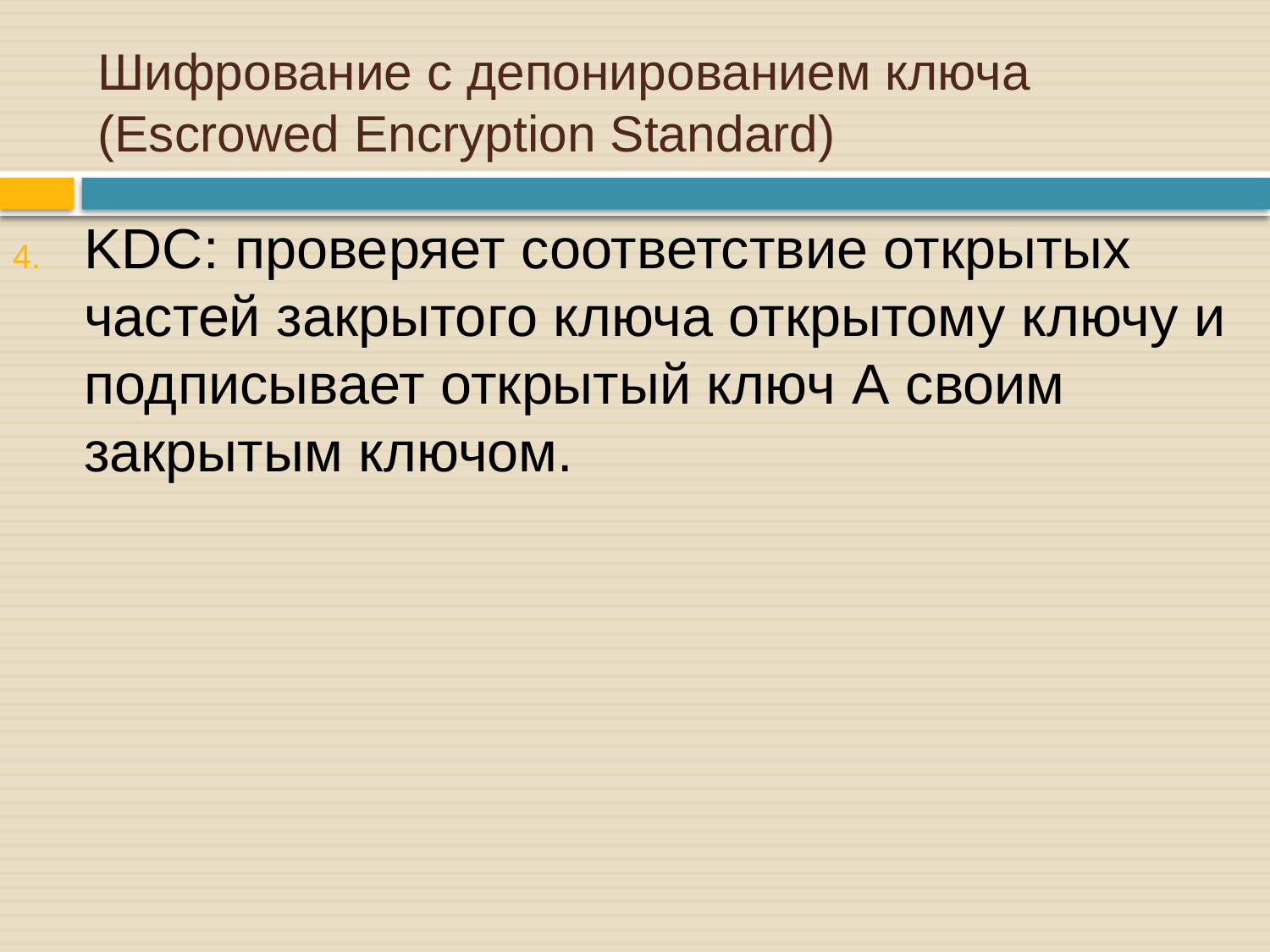

# Шифрование с депонированием ключа (Escrowed Encryption Standard)
KDC: проверяет соответствие открытых частей закрытого ключа открытому ключу и подписывает открытый ключ A своим закрытым ключом.